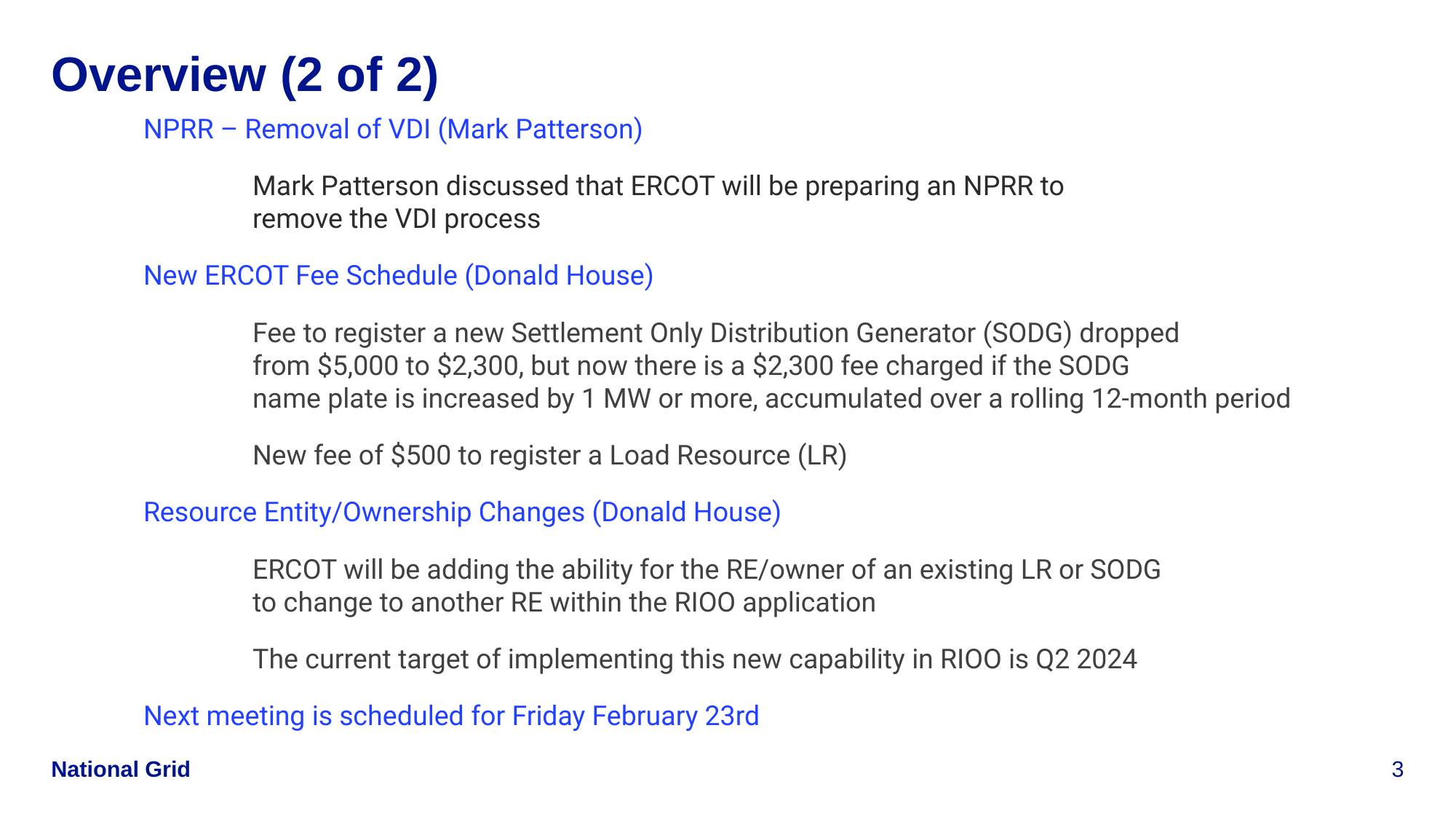

# Overview (2 of 2)
NPRR – Removal of VDI (Mark Patterson)
	Mark Patterson discussed that ERCOT will be preparing an NPRR to
	remove the VDI process
New ERCOT Fee Schedule (Donald House)
	Fee to register a new Settlement Only Distribution Generator (SODG) dropped
	from $5,000 to $2,300, but now there is a $2,300 fee charged if the SODG
	name plate is increased by 1 MW or more, accumulated over a rolling 12-month period
	New fee of $500 to register a Load Resource (LR)
Resource Entity/Ownership Changes (Donald House)
	ERCOT will be adding the ability for the RE/owner of an existing LR or SODG
	to change to another RE within the RIOO application
	The current target of implementing this new capability in RIOO is Q2 2024
Next meeting is scheduled for Friday February 23rd